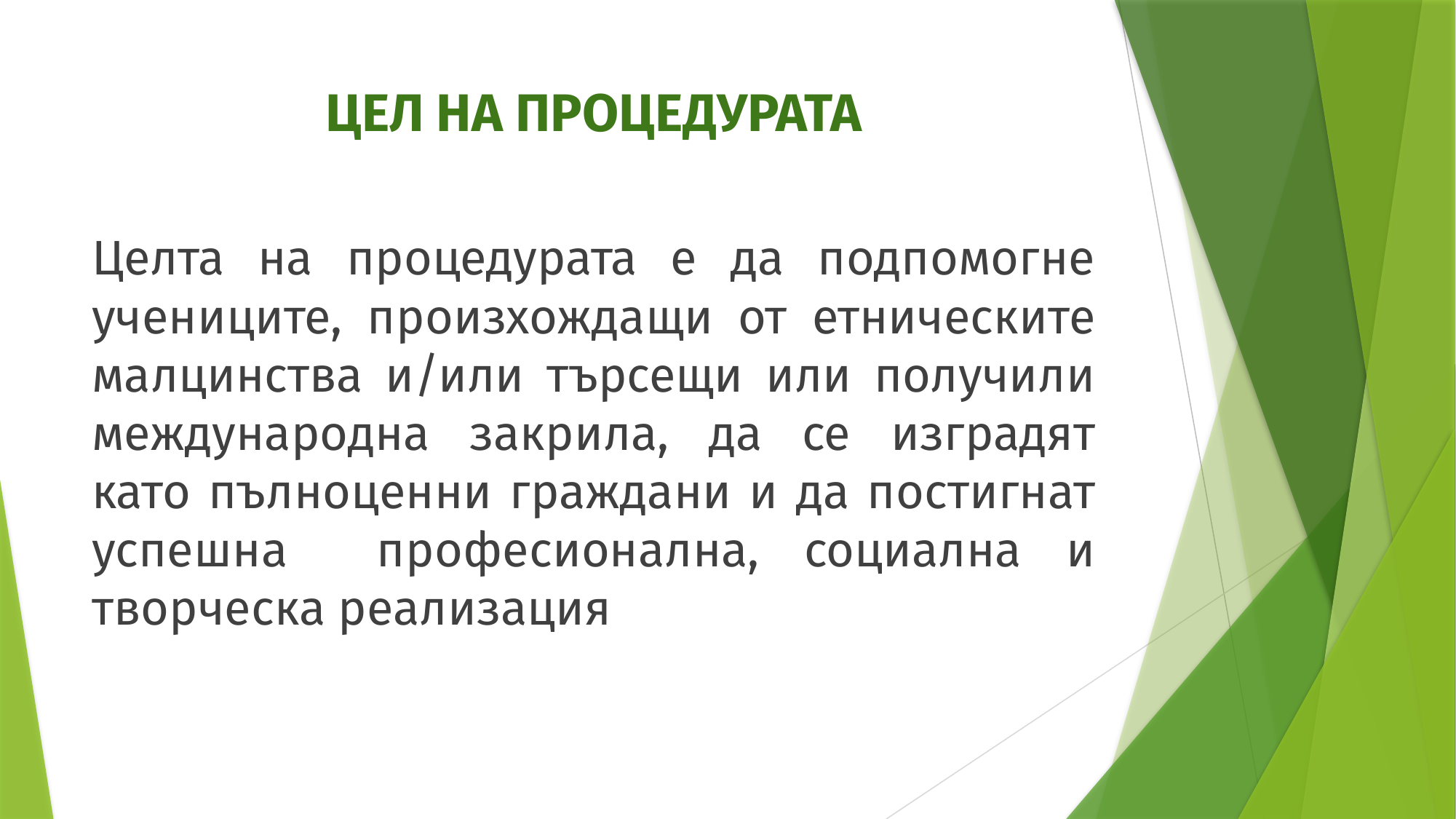

# ЦЕЛ НА ПРОЦЕДУРАТА

Целта на процедурата е да подпомогне учениците, произхождащи от етническите малцинства и/или търсещи или получили международна закрила, да се изградят като пълноценни граждани и да постигнат успешна  професионална, социална и творческа реализация